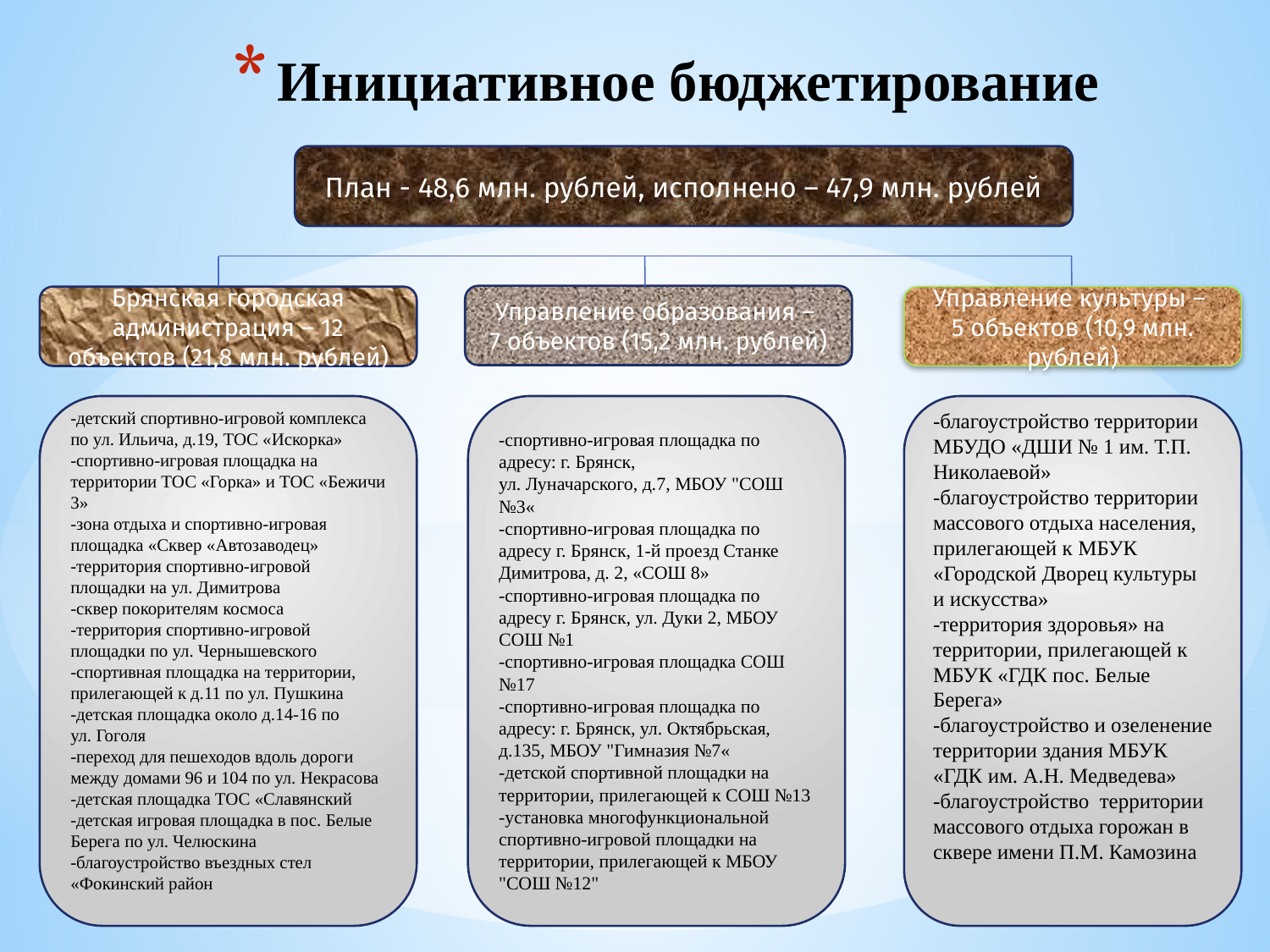

# Инициативное бюджетирование
План - 48,6 млн. рублей, исполнено – 47,9 млн. рублей
Управление образования –
7 объектов (15,2 млн. рублей)
Брянская городская администрация – 12 объектов (21,8 млн. рублей)
Управление культуры –
5 объектов (10,9 млн. рублей)
-детский спортивно-игровой комплекса по ул. Ильича, д.19, ТОС «Искорка»
-спортивно-игровая площадка на территории ТОС «Горка» и ТОС «Бежичи 3»
-зона отдыха и спортивно-игровая площадка «Сквер «Автозаводец»
-территория спортивно-игровой площадки на ул. Димитрова
-сквер покорителям космоса
-территория спортивно-игровой площадки по ул. Чернышевского
-спортивная площадка на территории, прилегающей к д.11 по ул. Пушкина
-детская площадка около д.14-16 по
ул. Гоголя
-переход для пешеходов вдоль дороги между домами 96 и 104 по ул. Некрасова
-детская площадка ТОС «Славянский
-детская игровая площадка в пос. Белые Берега по ул. Челюскина
-благоустройство въездных стел «Фокинский район

-спортивно-игровая площадка по адресу: г. Брянск,
ул. Луначарского, д.7, МБОУ "СОШ №3«
-спортивно-игровая площадка по адресу г. Брянск, 1-й проезд Станке Димитрова, д. 2, «СОШ 8»
-спортивно-игровая площадка по адресу г. Брянск, ул. Дуки 2, МБОУ СОШ №1
-спортивно-игровая площадка СОШ №17
-спортивно-игровая площадка по адресу: г. Брянск, ул. Октябрьская, д.135, МБОУ "Гимназия №7«
-детской спортивной площадки на территории, прилегающей к СОШ №13
-установка многофункциональной спортивно-игровой площадки на территории, прилегающей к МБОУ "СОШ №12"
-благоустройство территории МБУДО «ДШИ № 1 им. Т.П. Николаевой»
-благоустройство территории массового отдыха населения, прилегающей к МБУК «Городской Дворец культуры и искусства»
-территория здоровья» на территории, прилегающей к МБУК «ГДК пос. Белые Берега»
-благоустройство и озеленение территории здания МБУК «ГДК им. А.Н. Медведева»
-благоустройство  территории массового отдыха горожан в сквере имени П.М. Камозина